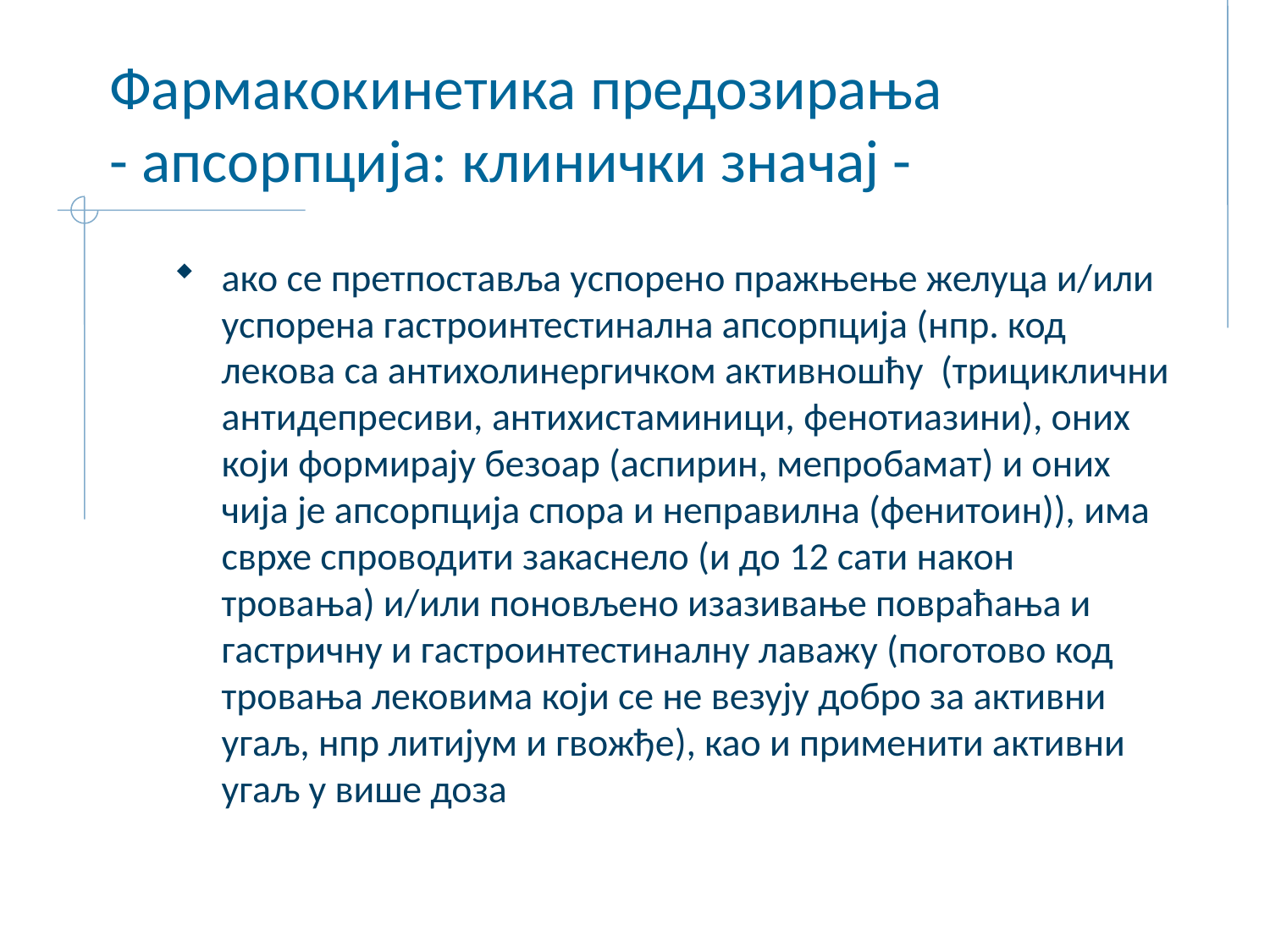

# Фармакокинетика предозирања - апсорпција: клинички значај -
ако се претпоставља успорено пражњење желуца и/или успорена гастроинтестинална апсорпција (нпр. код лекова са антихолинергичком активношћу  (трициклични антидепресиви, антихистаминици, фенотиазини), оних који формирају безоар (аспирин, мепробамат) и оних чија је апсорпција спора и неправилна (фенитоин)), има сврхе спроводити закаснело (и до 12 сати након тровања) и/или поновљено изазивање повраћања и гастричну и гастроинтестиналну лаважу (поготово код тровања лековима који се не везују добро за активни угаљ, нпр литијум и гвожђе), као и применити активни угаљ у више доза